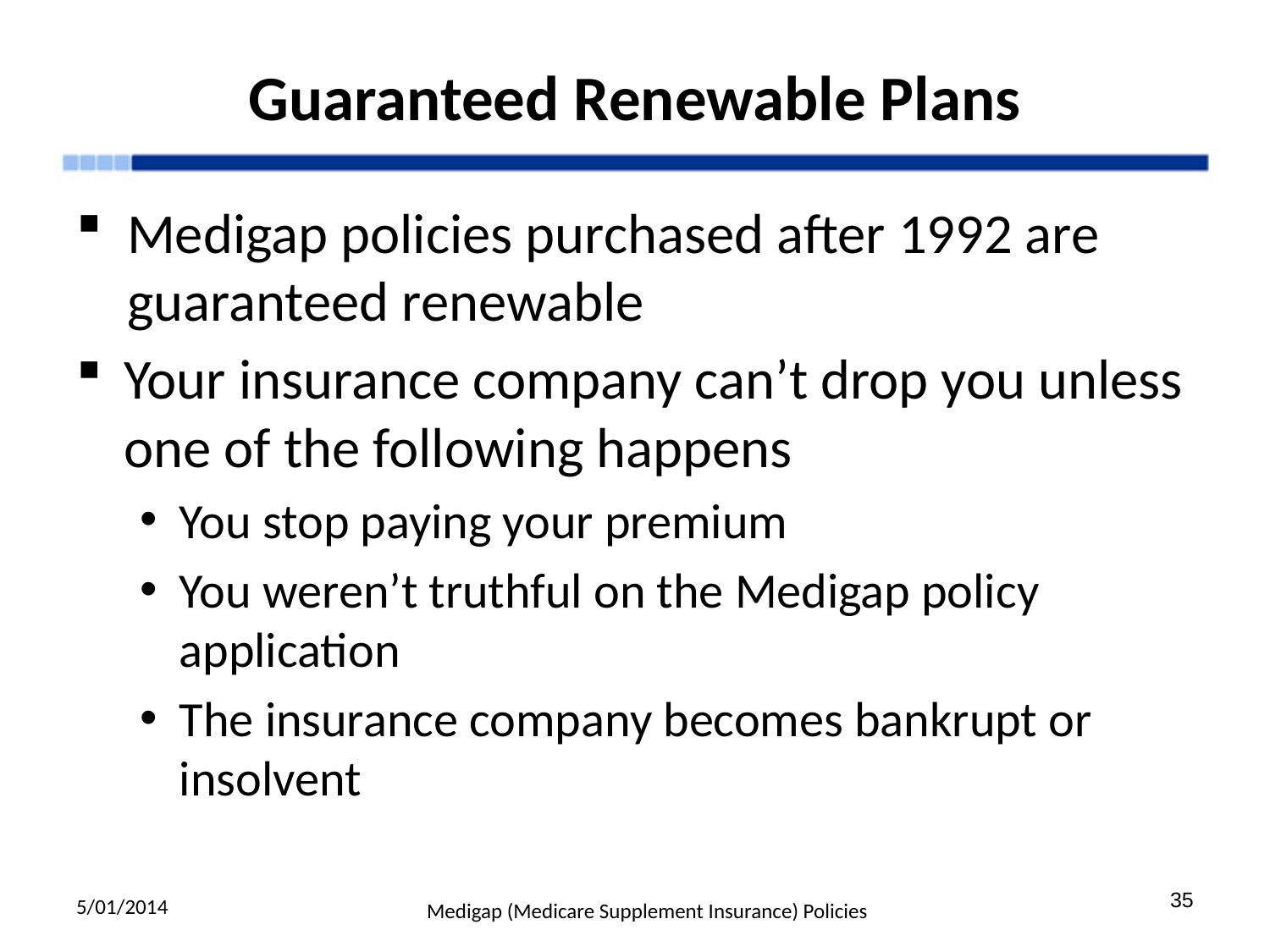

# Guaranteed Renewable Plans
Medigap policies purchased after 1992 are guaranteed renewable
Your insurance company can’t drop you unless one of the following happens
You stop paying your premium
You weren’t truthful on the Medigap policy application
The insurance company becomes bankrupt or insolvent
5/01/2014
35
Medigap (Medicare Supplement Insurance) Policies